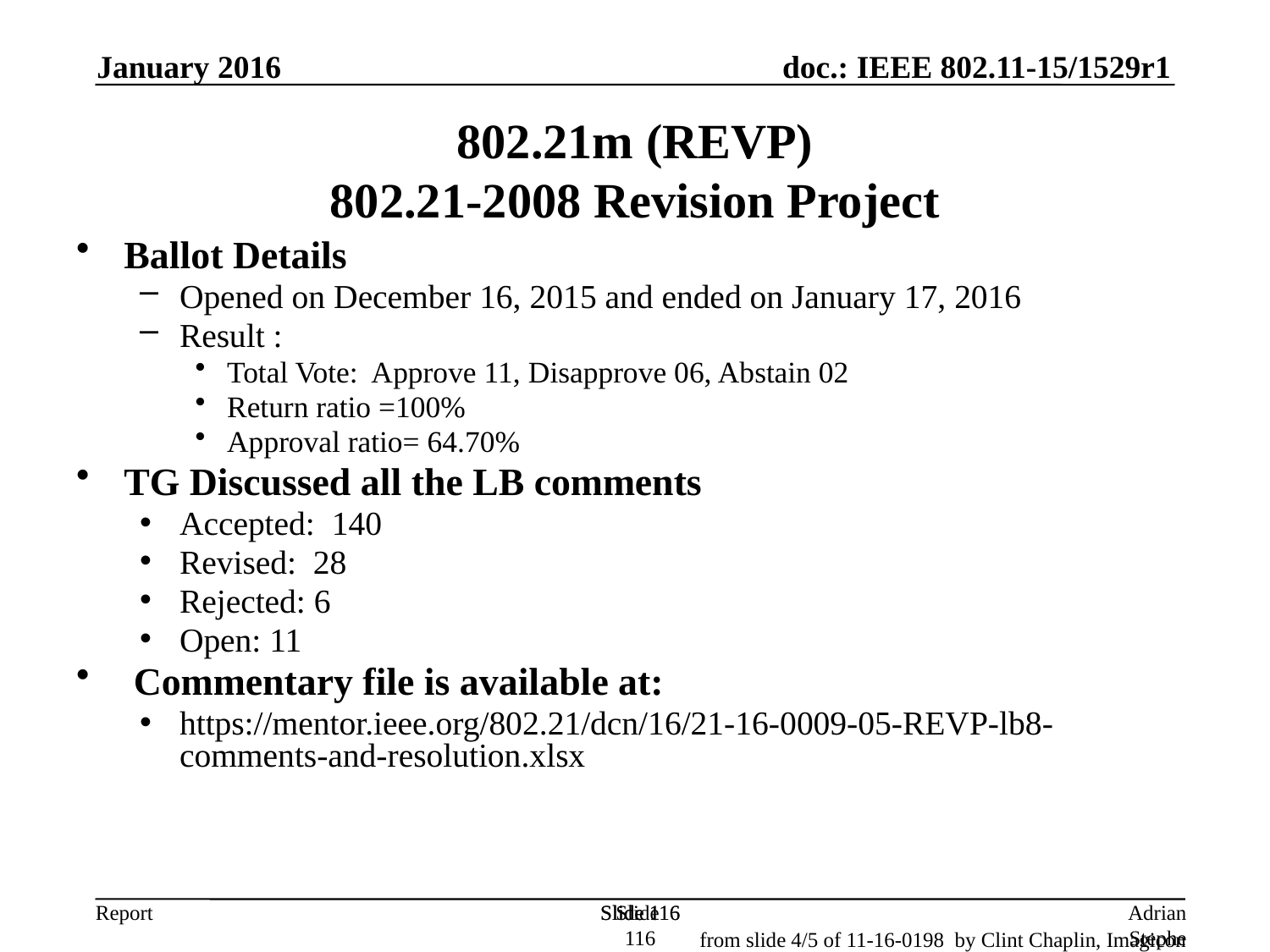

January 2016
802.21m (REVP)
802.21-2008 Revision Project
Ballot Details
Opened on December 16, 2015 and ended on January 17, 2016
Result :
Total Vote:  Approve 11, Disapprove 06, Abstain 02
Return ratio =100%
Approval ratio= 64.70%
TG Discussed all the LB comments
Accepted:  140
Revised:  28
Rejected: 6
Open: 11
 Commentary file is available at:
https://mentor.ieee.org/802.21/dcn/16/21-16-0009-05-REVP-lb8-comments-and-resolution.xlsx
Slide 116
Slide 116
Slide 116
Adrian Stephens, Intel Corporation
from slide 4/5 of 11-16-0198  by Clint Chaplin, Imagicon